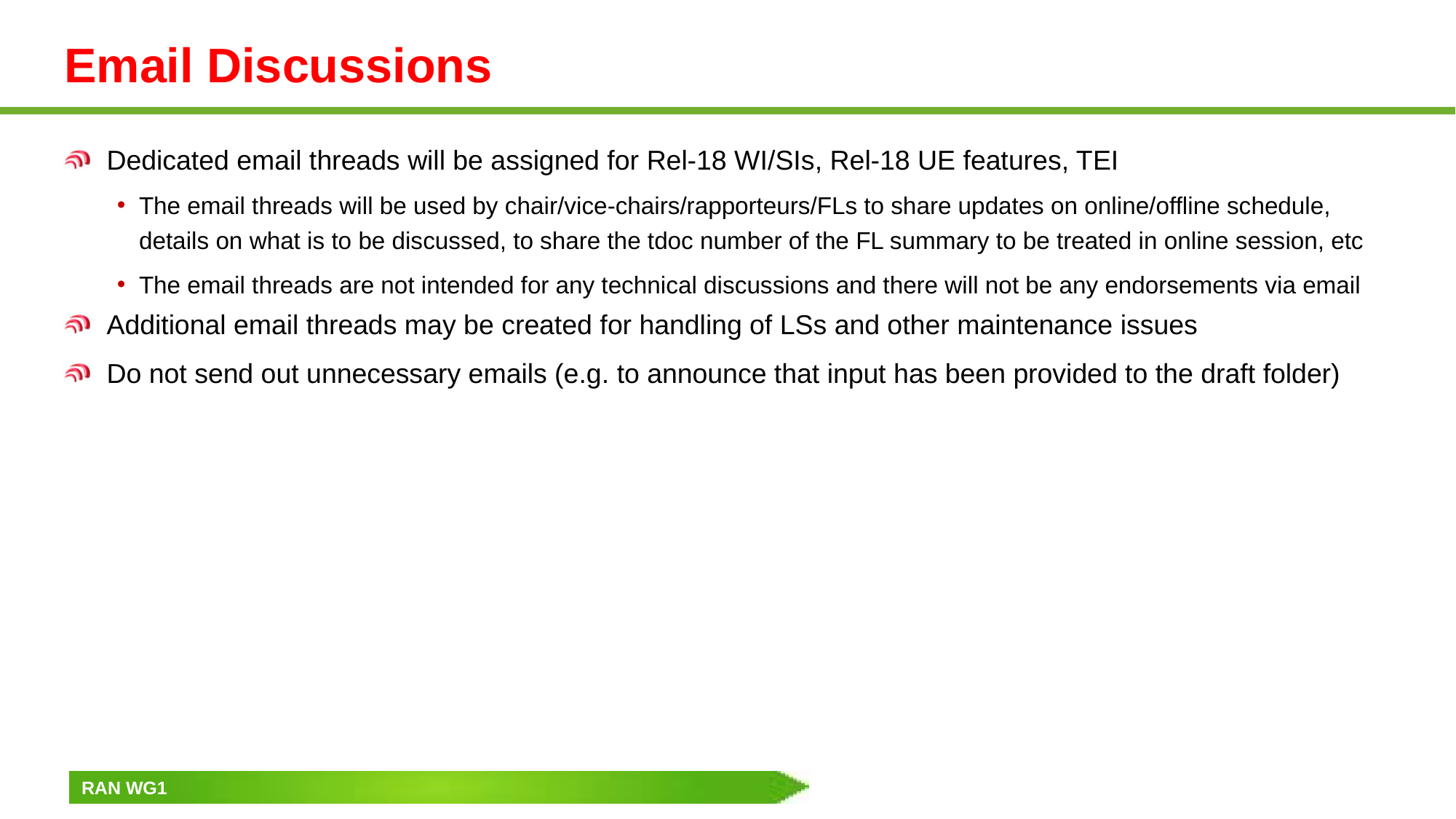

# Email Discussions
Dedicated email threads will be assigned for Rel-18 WI/SIs, Rel-18 UE features, TEI
The email threads will be used by chair/vice-chairs/rapporteurs/FLs to share updates on online/offline schedule, details on what is to be discussed, to share the tdoc number of the FL summary to be treated in online session, etc
The email threads are not intended for any technical discussions and there will not be any endorsements via email
Additional email threads may be created for handling of LSs and other maintenance issues
Do not send out unnecessary emails (e.g. to announce that input has been provided to the draft folder)